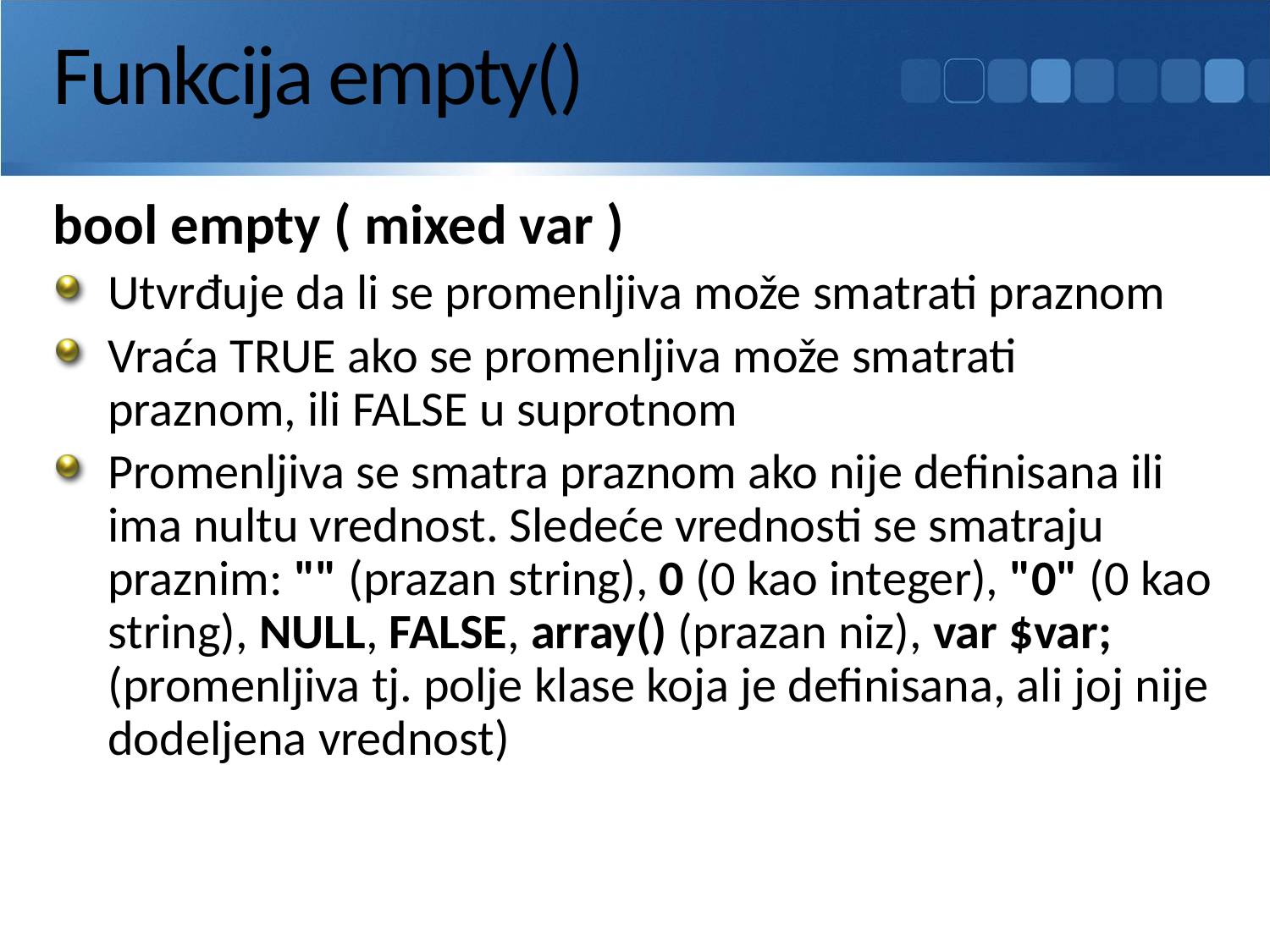

# Funkcija empty()
bool empty ( mixed var )
Utvrđuje da li se promenljiva može smatrati praznom
Vraća TRUE ako se promenljiva može smatrati praznom, ili FALSE u suprotnom
Promenljiva se smatra praznom ako nije definisana ili ima nultu vrednost. Sledeće vrednosti se smatraju praznim: "" (prazan string), 0 (0 kao integer), "0" (0 kao string), NULL, FALSE, array() (prazan niz), var $var; (promenljiva tj. polje klase koja je definisana, ali joj nije dodeljena vrednost)